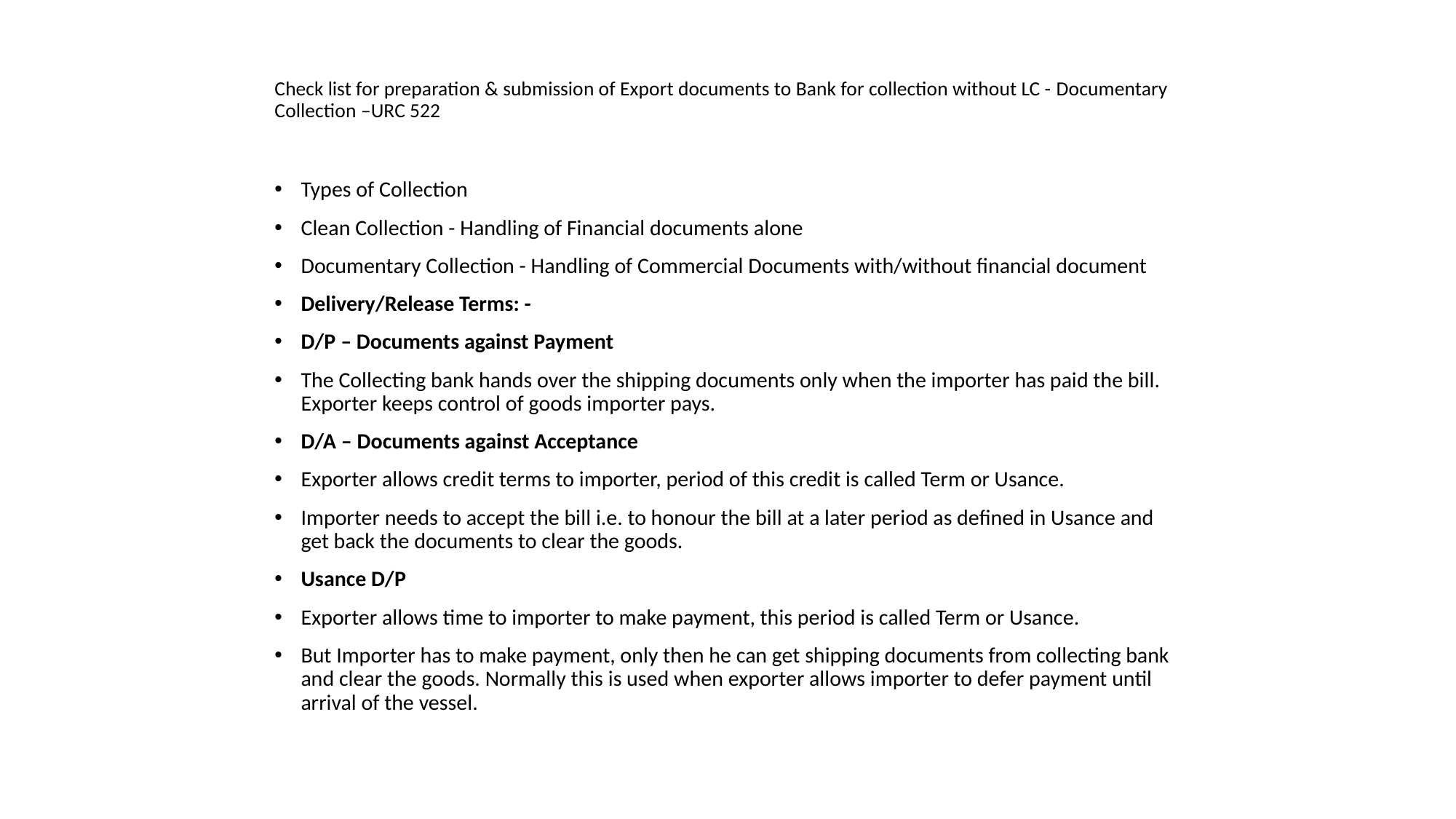

# Check list for preparation & submission of Export documents to Bank for collection without LC - Documentary Collection –URC 522
Types of Collection
Clean Collection - Handling of Financial documents alone
Documentary Collection - Handling of Commercial Documents with/without financial document
Delivery/Release Terms: -
D/P – Documents against Payment
The Collecting bank hands over the shipping documents only when the importer has paid the bill. Exporter keeps control of goods importer pays.
D/A – Documents against Acceptance
Exporter allows credit terms to importer, period of this credit is called Term or Usance.
Importer needs to accept the bill i.e. to honour the bill at a later period as defined in Usance and get back the documents to clear the goods.
Usance D/P
Exporter allows time to importer to make payment, this period is called Term or Usance.
But Importer has to make payment, only then he can get shipping documents from collecting bank and clear the goods. Normally this is used when exporter allows importer to defer payment until arrival of the vessel.